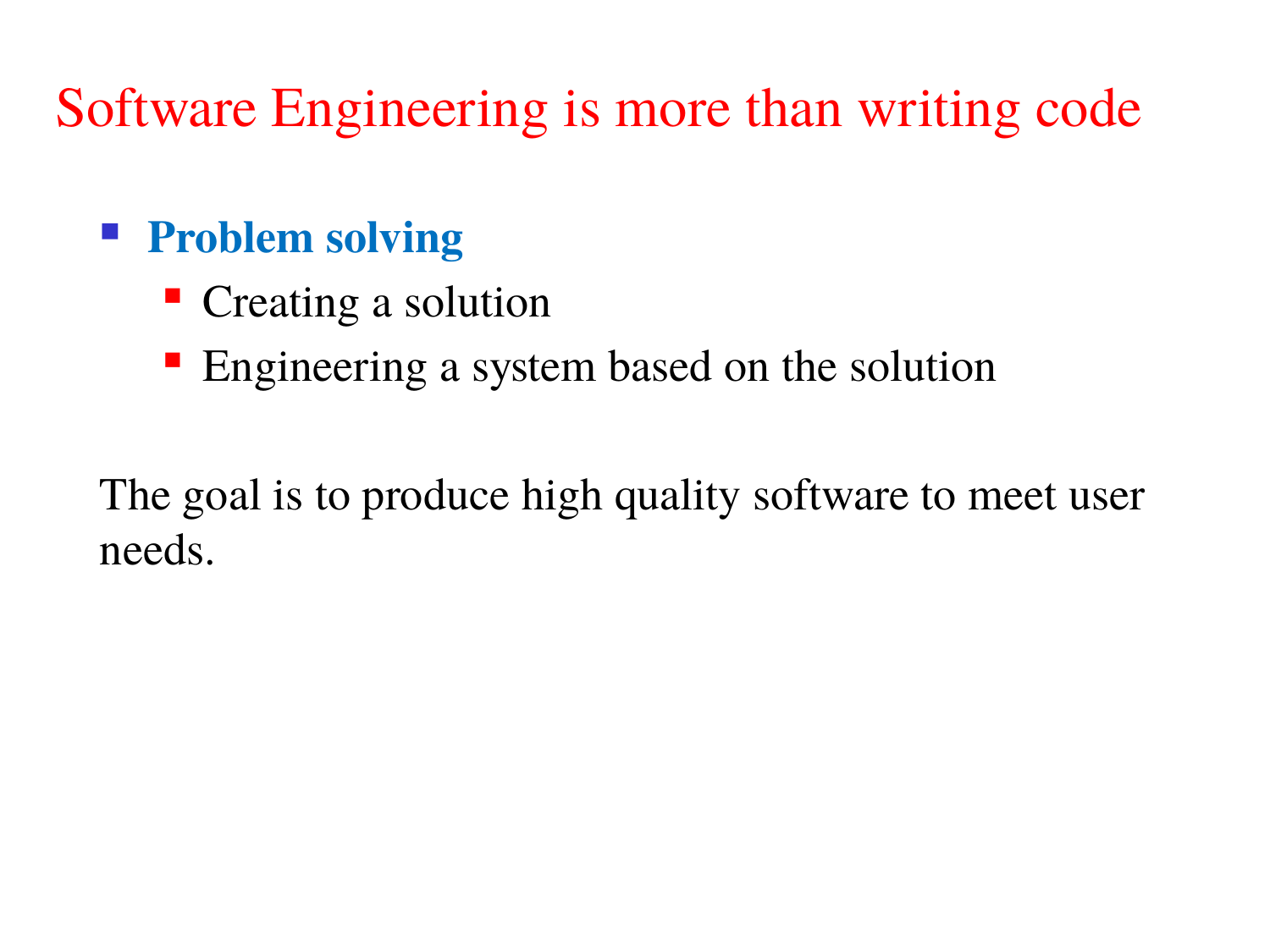

# Software Engineering is more than writing code
Problem solving
Creating a solution
Engineering a system based on the solution

The goal is to produce high quality software to meet user needs.